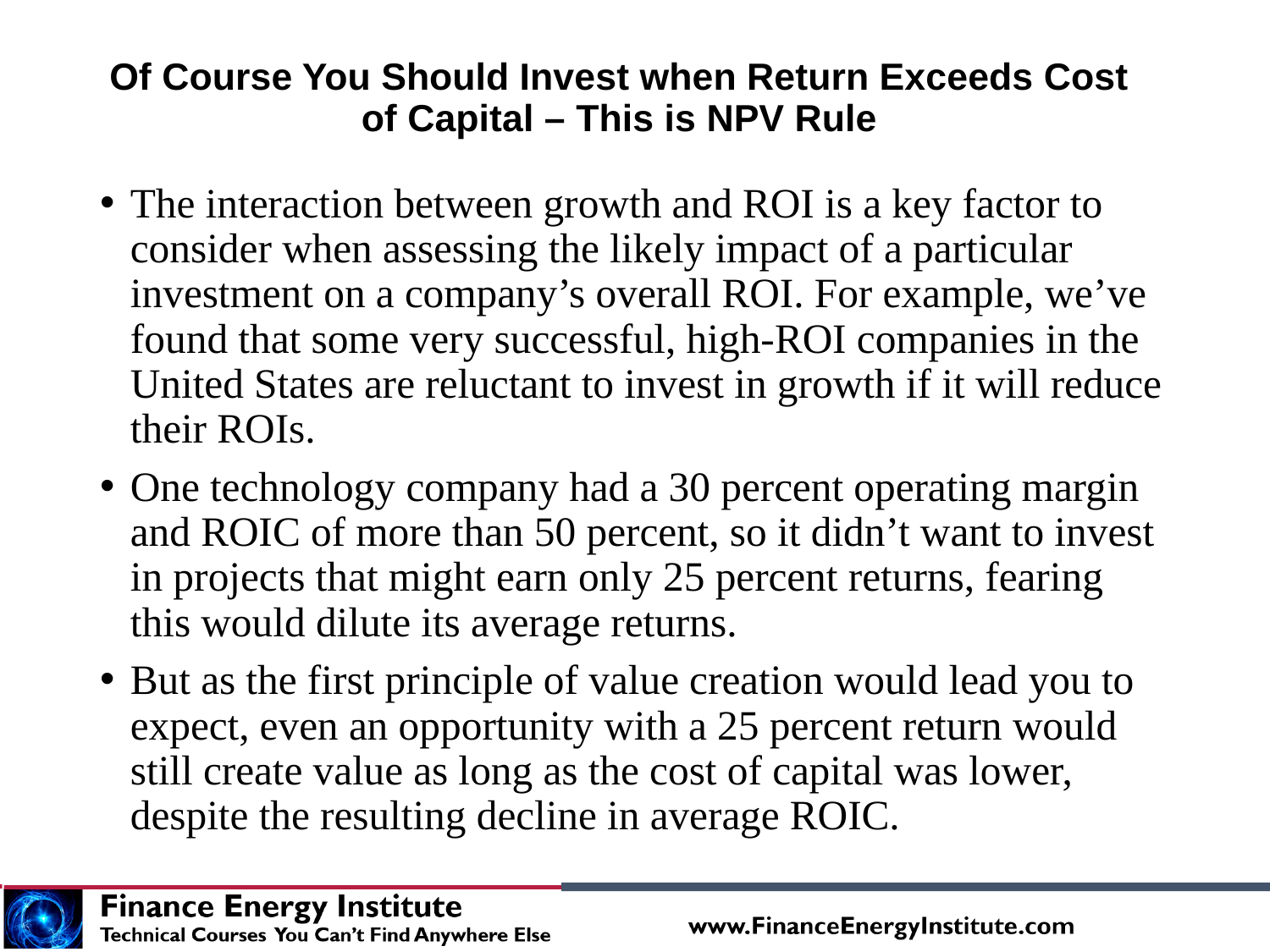

# Of Course You Should Invest when Return Exceeds Cost of Capital – This is NPV Rule
The interaction between growth and ROI is a key factor to consider when assessing the likely impact of a particular investment on a company’s overall ROI. For example, we’ve found that some very successful, high-ROI companies in the United States are reluctant to invest in growth if it will reduce their ROIs.
One technology company had a 30 percent operating margin and ROIC of more than 50 percent, so it didn’t want to invest in projects that might earn only 25 percent returns, fearing this would dilute its average returns.
But as the first principle of value creation would lead you to expect, even an opportunity with a 25 percent return would still create value as long as the cost of capital was lower, despite the resulting decline in average ROIC.